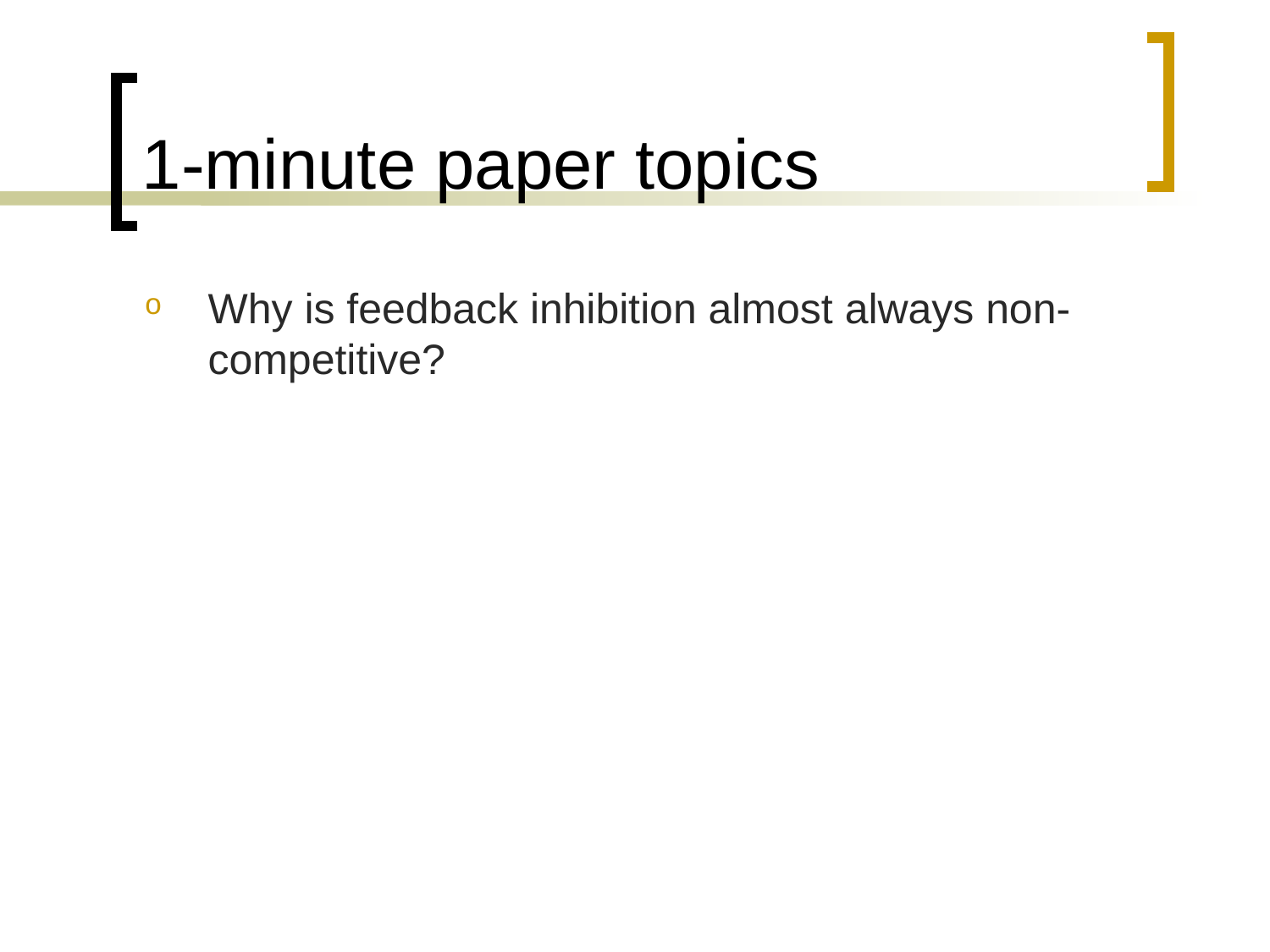

# 1-minute paper topics
Why is feedback inhibition almost always non-competitive?